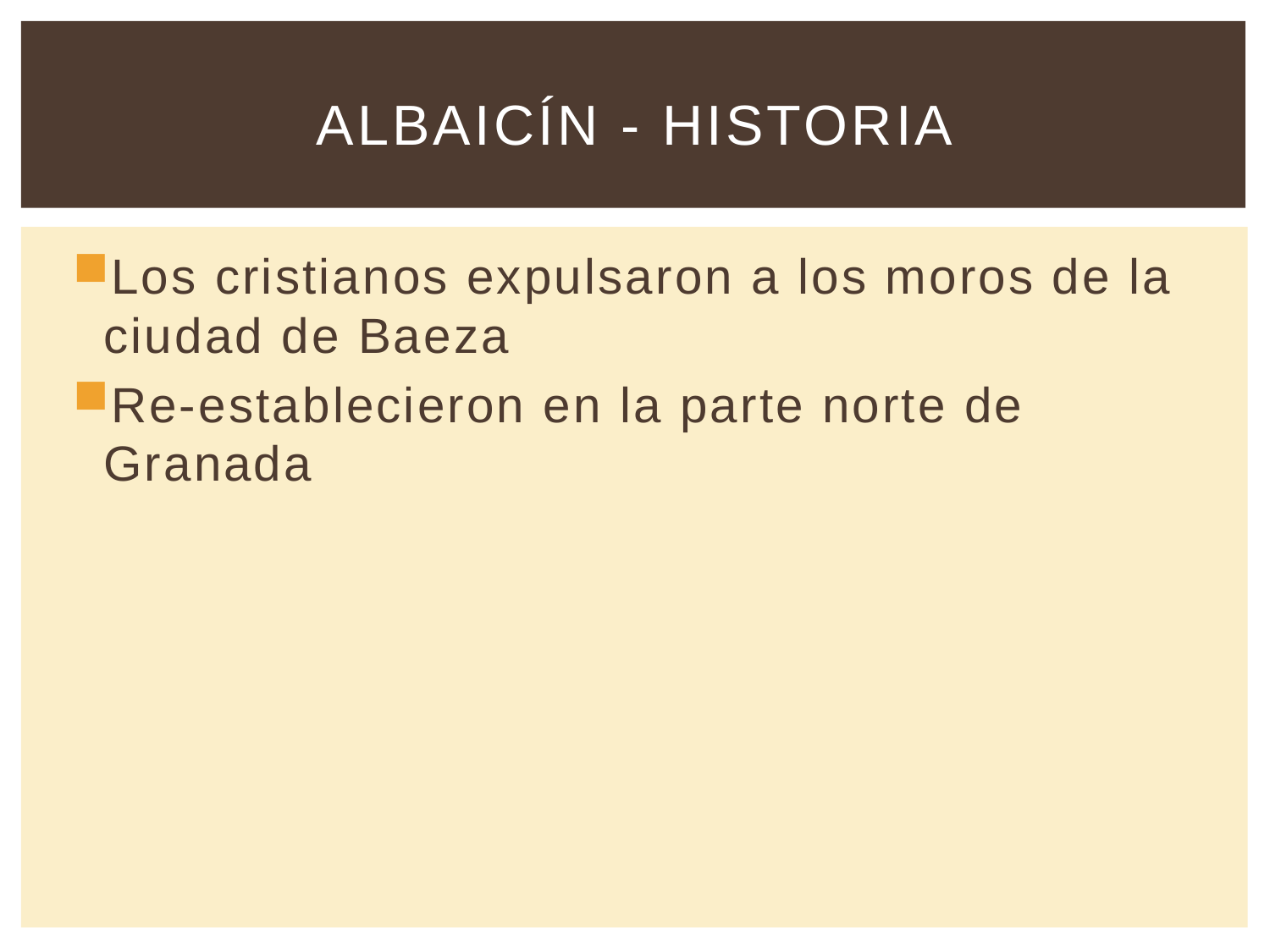

# Albaicín - Historia
Los cristianos expulsaron a los moros de la ciudad de Baeza
Re-establecieron en la parte norte de Granada